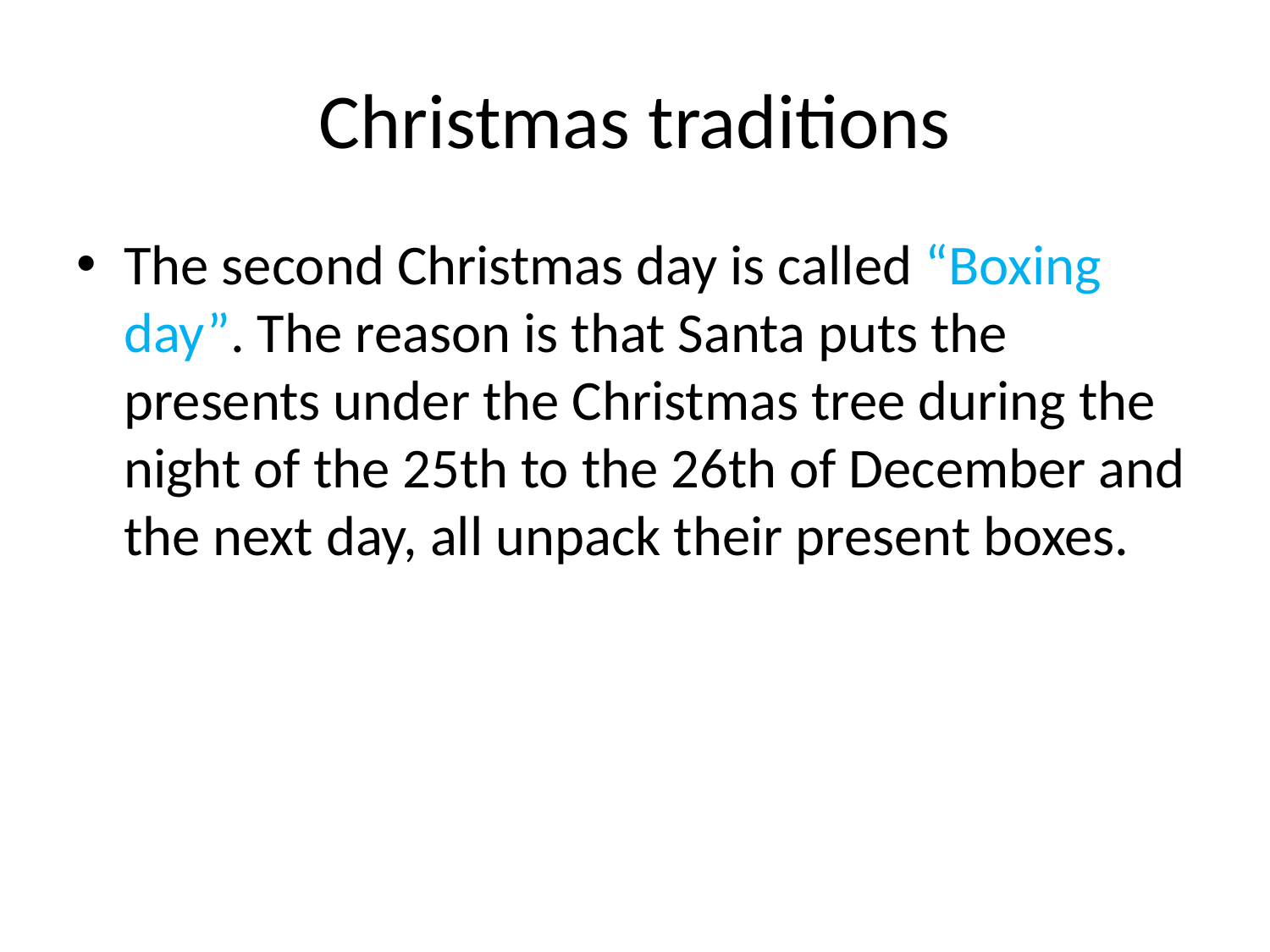

# Christmas traditions
The second Christmas day is called “Boxing day”. The reason is that Santa puts the presents under the Christmas tree during the night of the 25th to the 26th of December and the next day, all unpack their present boxes.